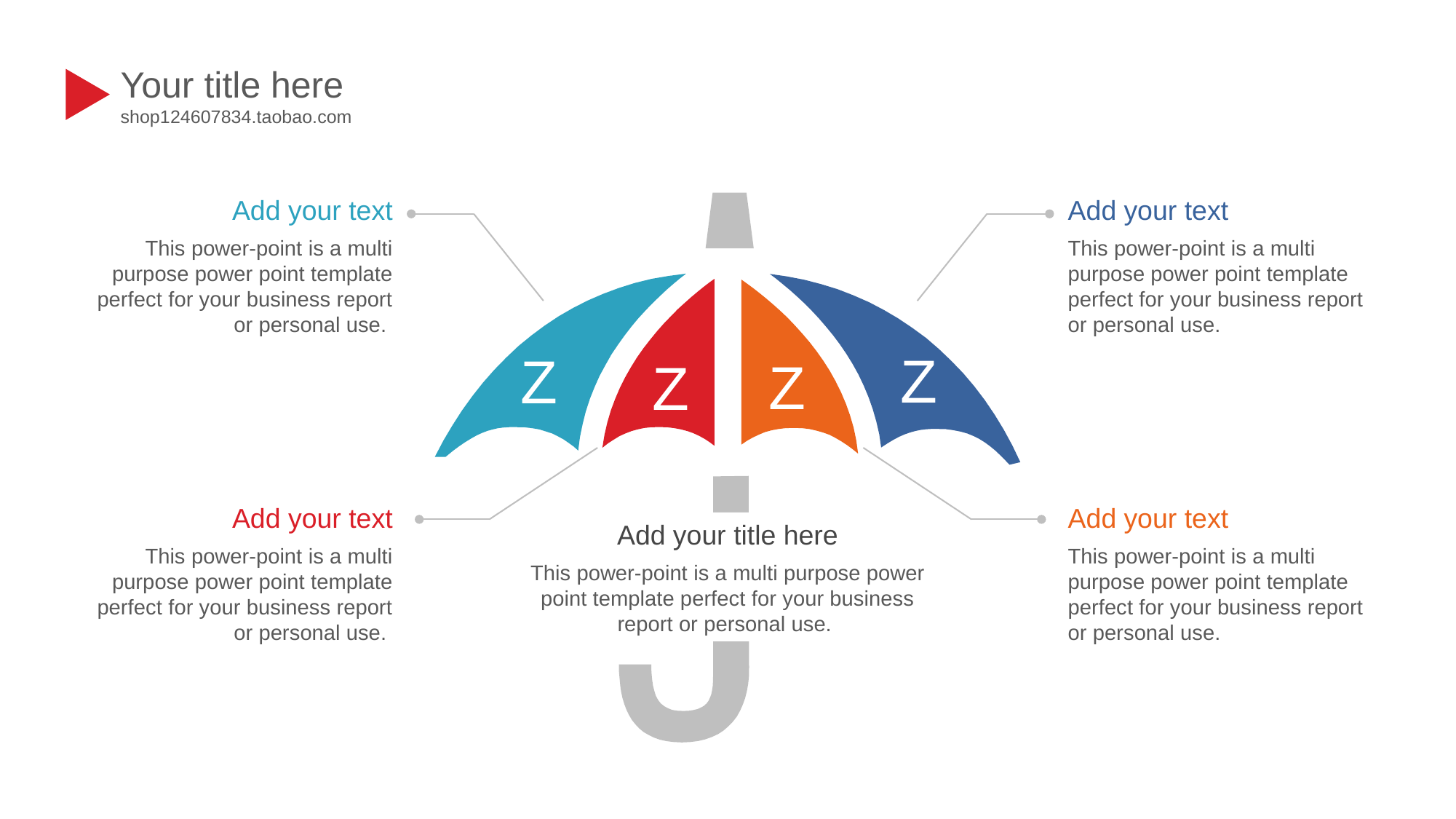

Your title here
shop124607834.taobao.com

Add your text
This power-point is a multi purpose power point template perfect for your business report or personal use.
Add your text
This power-point is a multi purpose power point template perfect for your business report or personal use.

Z
Z
Z
Z
Add your text
This power-point is a multi purpose power point template perfect for your business report or personal use.
Add your text
This power-point is a multi purpose power point template perfect for your business report or personal use.
Add your title here
This power-point is a multi purpose power point template perfect for your business report or personal use.